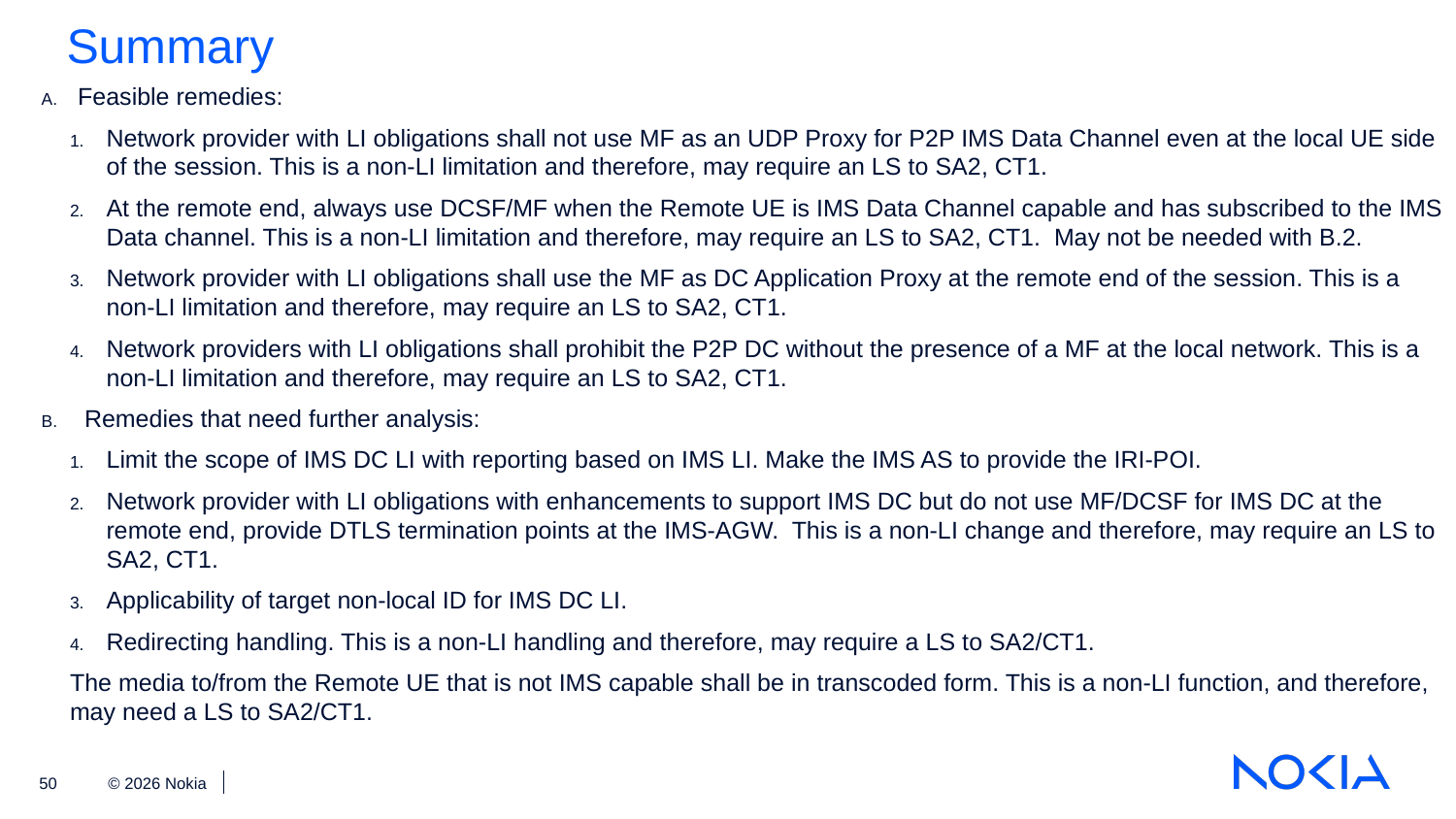

Summary
Feasible remedies:
Network provider with LI obligations shall not use MF as an UDP Proxy for P2P IMS Data Channel even at the local UE side of the session. This is a non-LI limitation and therefore, may require an LS to SA2, CT1.
At the remote end, always use DCSF/MF when the Remote UE is IMS Data Channel capable and has subscribed to the IMS Data channel. This is a non-LI limitation and therefore, may require an LS to SA2, CT1.  May not be needed with B.2.
Network provider with LI obligations shall use the MF as DC Application Proxy at the remote end of the session. This is a non-LI limitation and therefore, may require an LS to SA2, CT1.
Network providers with LI obligations shall prohibit the P2P DC without the presence of a MF at the local network. This is a non-LI limitation and therefore, may require an LS to SA2, CT1.
 Remedies that need further analysis:
Limit the scope of IMS DC LI with reporting based on IMS LI. Make the IMS AS to provide the IRI-POI.
Network provider with LI obligations with enhancements to support IMS DC but do not use MF/DCSF for IMS DC at the remote end, provide DTLS termination points at the IMS-AGW.  This is a non-LI change and therefore, may require an LS to SA2, CT1.
Applicability of target non-local ID for IMS DC LI.
Redirecting handling. This is a non-LI handling and therefore, may require a LS to SA2/CT1.
The media to/from the Remote UE that is not IMS capable shall be in transcoded form. This is a non-LI function, and therefore, may need a LS to SA2/CT1.